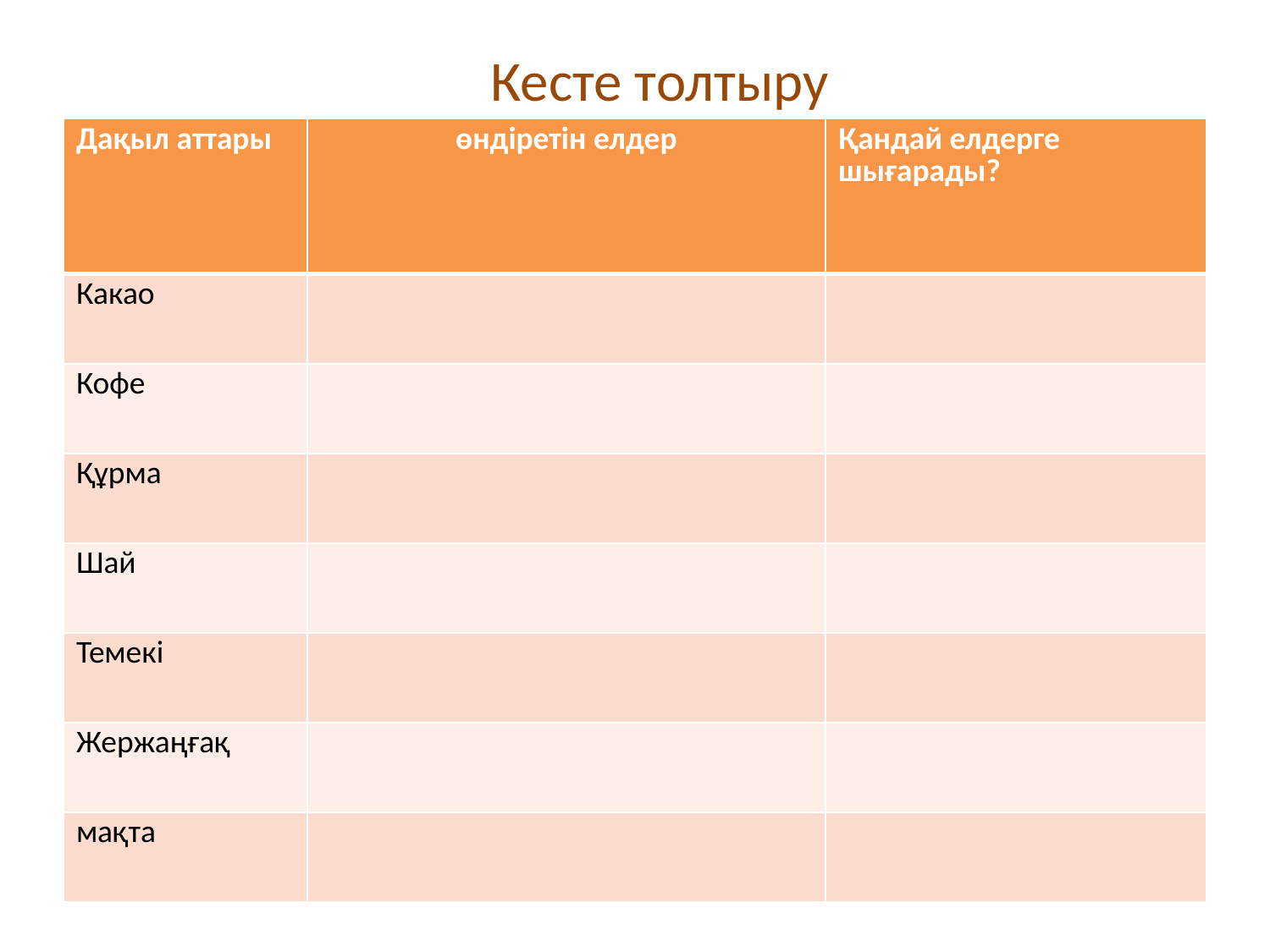

# Кесте толтыру
| Дақыл аттары | өндіретін елдер | Қандай елдерге шығарады? |
| --- | --- | --- |
| Какао |  |  |
| Кофе |  |  |
| Құрма |  |  |
| Шай |  |  |
| Темекі |  |  |
| Жержаңғақ |  |  |
| мақта |  |  |